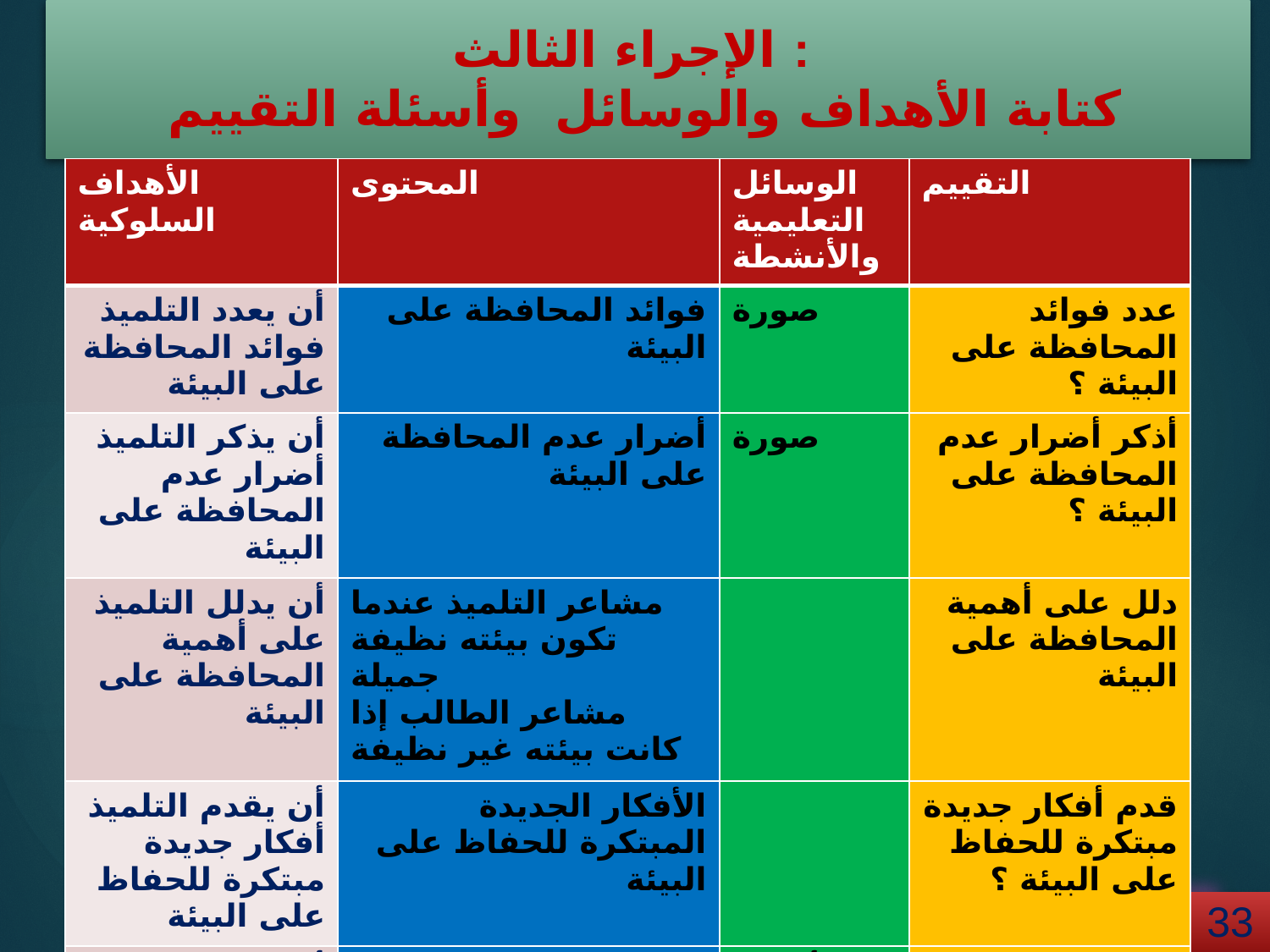

الإجراء الثالث :
كتابة الأهداف والوسائل  وأسئلة التقييم

| الأهداف السلوكية | المحتوى | الوسائل التعليمية والأنشطة | التقييم |
| --- | --- | --- | --- |
| أن يعدد التلميذ فوائد المحافظة على البيئة | فوائد المحافظة على البيئة | صورة | عدد فوائد المحافظة على البيئة ؟ |
| أن يذكر التلميذ أضرار عدم المحافظة على البيئة | أضرار عدم المحافظة على البيئة | صورة | أذكر أضرار عدم المحافظة على البيئة ؟ |
| أن يدلل التلميذ على أهمية المحافظة على البيئة | مشاعر التلميذ عندما تكون بيئته نظيفة جميلة مشاعر الطالب إذا كانت بيئته غير نظيفة |  | دلل على أهمية المحافظة على البيئة |
| أن يقدم التلميذ أفكار جديدة مبتكرة للحفاظ على البيئة | الأفكار الجديدة المبتكرة للحفاظ على البيئة |  | قدم أفكار جديدة مبتكرة للحفاظ على البيئة ؟ |
| أن يعد التلميذ خطة للحفاظ على بيئته المنزلية | خطة التلميذ للحفاظ على بيئته المنزلية | أوراق وأقلام | عد خطة للحفاظ على بيئته المنزلية؟ |
| أن يقدم التلميذ مع زملائه خطة الفصل للحفاظ على بيئته المدرسية | خطة الفصل للحفاظ على بيئته المدرسية | أوراق وأقلام | قدم خطة الفصل للحفاظ على بيئته المدرسية؟ |
33

&د محمد القاضي &  جميع الحقوق محفوظة لمؤسسة المشرفة التربوية/مهره عبدالله أل طلحان&EMV إستراتيجية